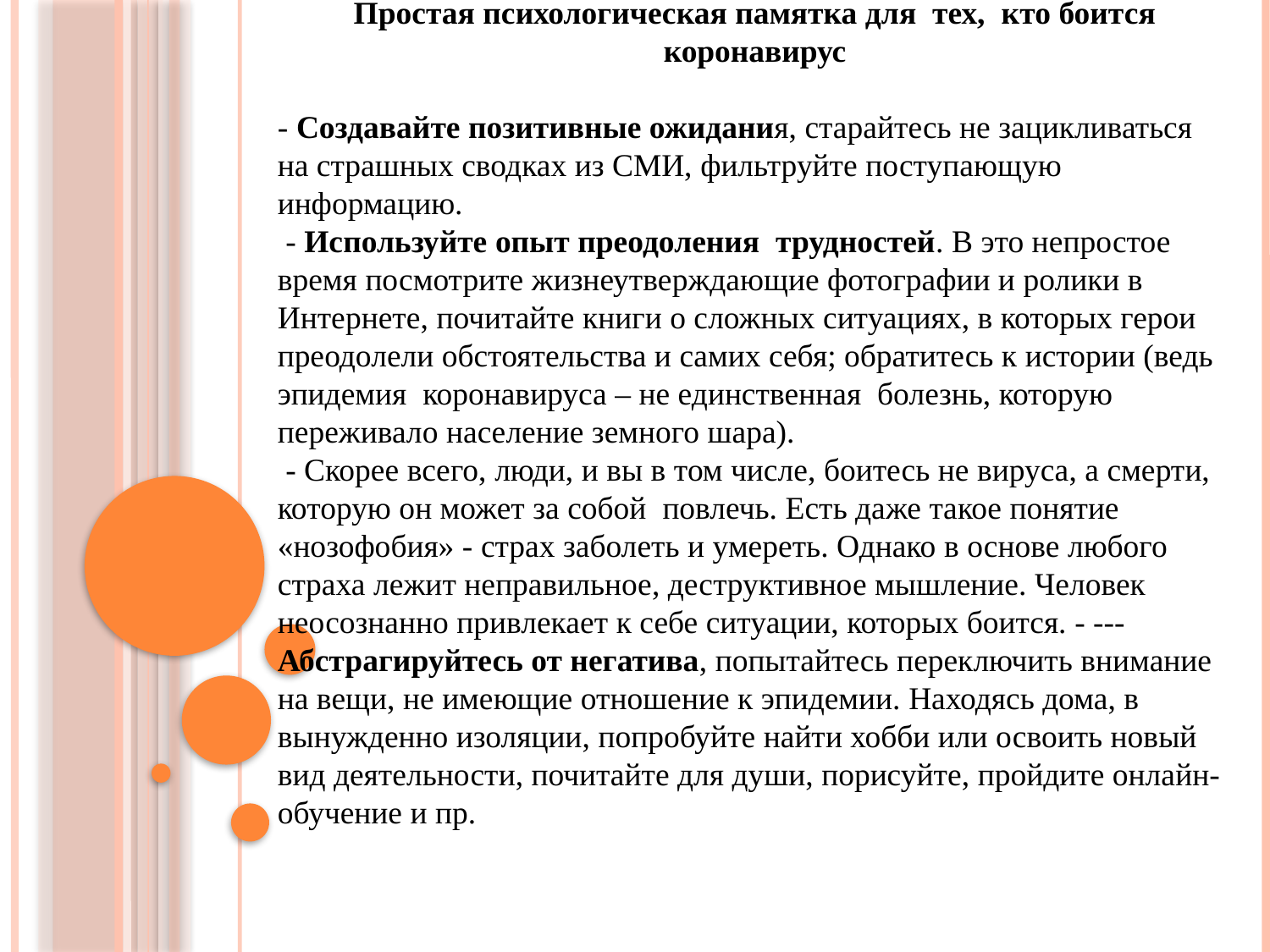

Простая психологическая памятка для  тех,  кто боится коронавирус

- Создавайте позитивные ожидания, старайтесь не зацикливаться  на страшных сводках из СМИ, фильтруйте поступающую информацию.
 - Используйте опыт преодоления  трудностей. В это непростое время посмотрите жизнеутверждающие фотографии и ролики в Интернете, почитайте книги о сложных ситуациях, в которых герои преодолели обстоятельства и самих себя; обратитесь к истории (ведь эпидемия  коронавируса – не единственная  болезнь, которую переживало население земного шара).
 - Скорее всего, люди, и вы в том числе, боитесь не вируса, а смерти, которую он может за собой  повлечь. Есть даже такое понятие «нозофобия» - страх заболеть и умереть. Однако в основе любого страха лежит неправильное, деструктивное мышление. Человек неосознанно привлекает к себе ситуации, которых боится. - ---Абстрагируйтесь от негатива, попытайтесь переключить внимание на вещи, не имеющие отношение к эпидемии. Находясь дома, в вынужденно изоляции, попробуйте найти хобби или освоить новый вид деятельности, почитайте для души, порисуйте, пройдите онлайн-обучение и пр.